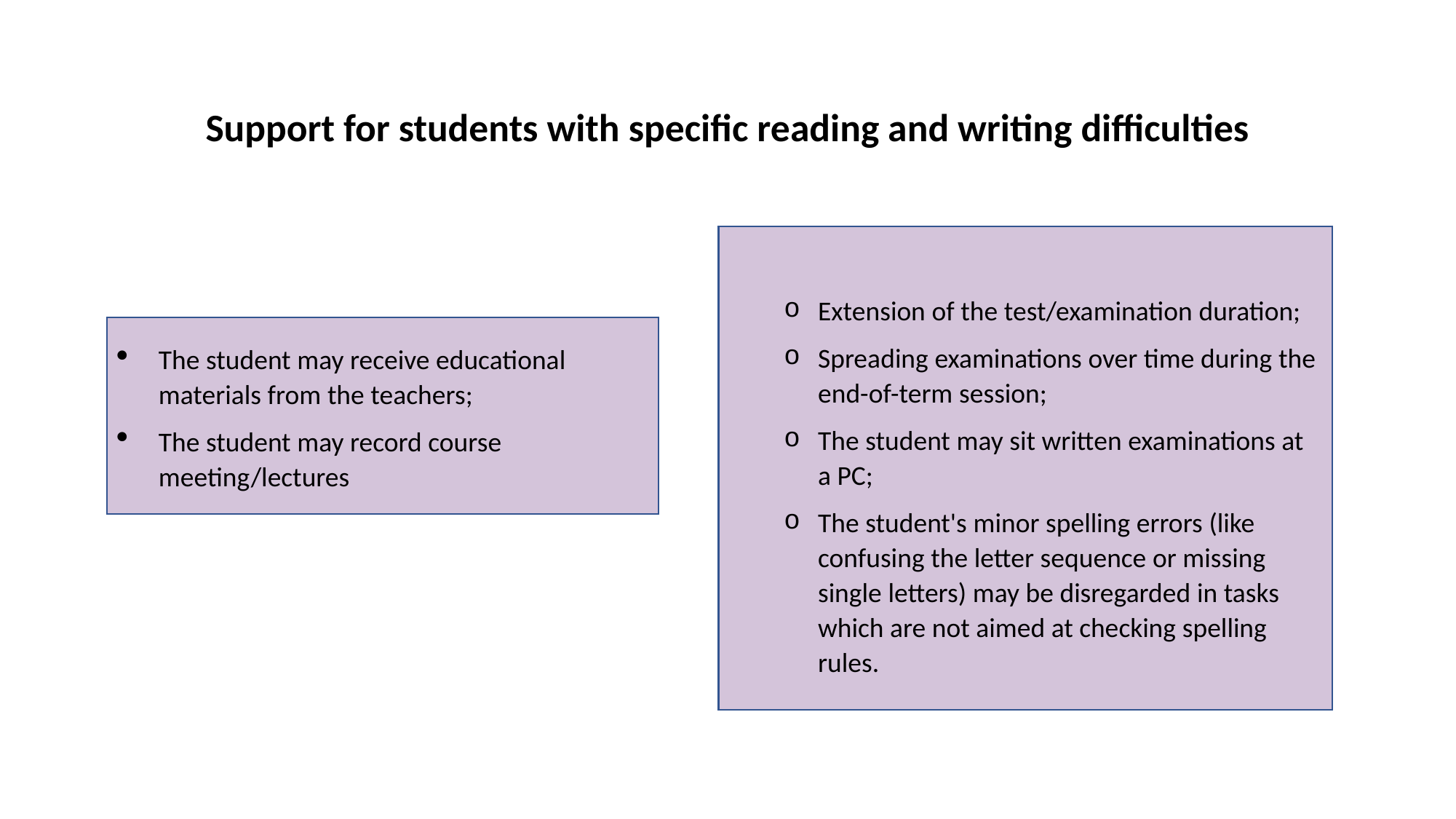

# Support for students with specific reading and writing difficulties

Extension of the test/examination duration;
Spreading examinations over time during the end-of-term session;
The student may sit written examinations at a PC;
The student's minor spelling errors (like confusing the letter sequence or missing single letters) may be disregarded in tasks which are not aimed at checking spelling rules.
The student may receive educational materials from the teachers;
The student may record course meeting/lectures